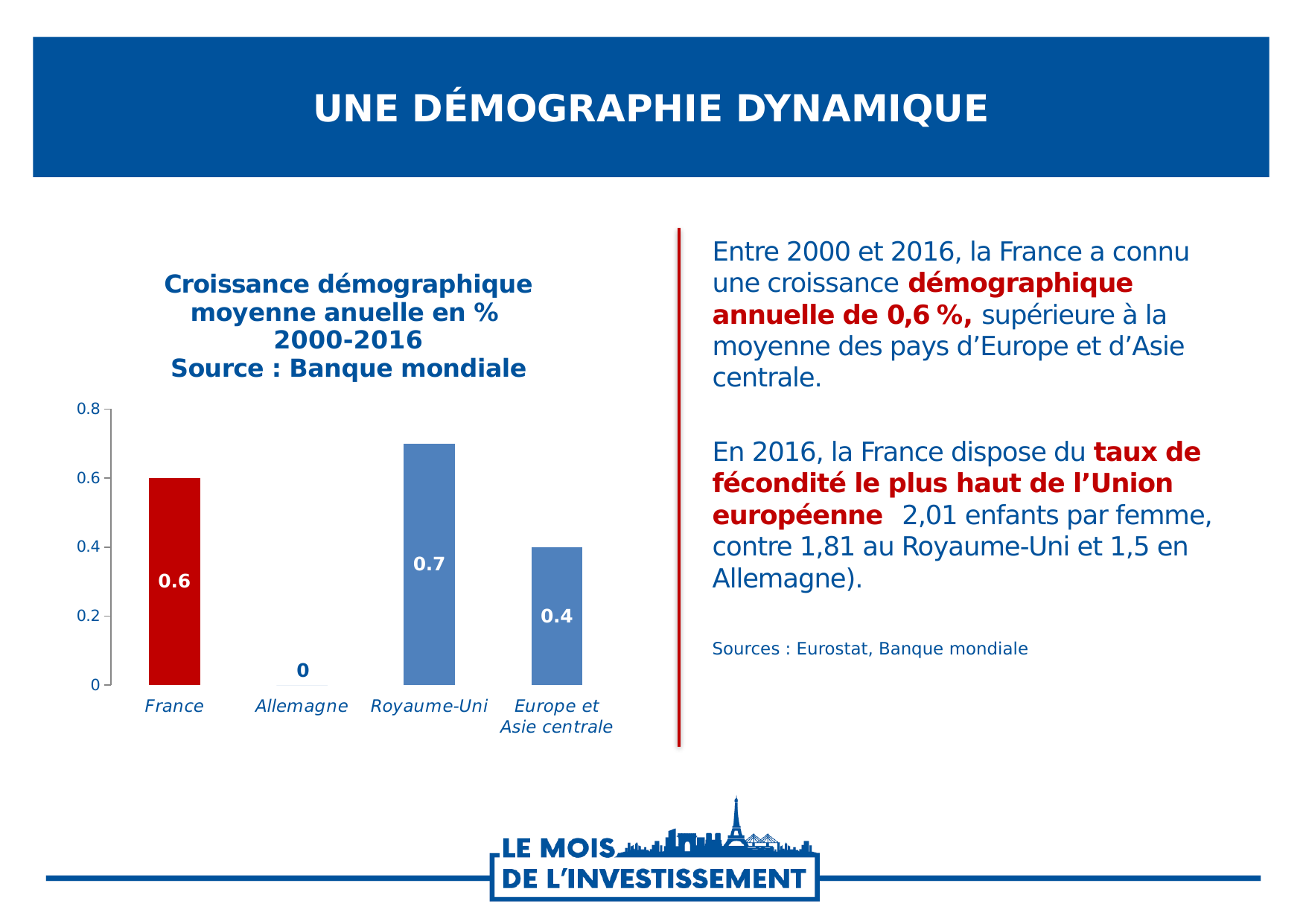

# Une démographie dynamique
Entre 2000 et 2016, la France a connu une croissance démographique annuelle de 0,6 %, supérieure à la moyenne des pays d’Europe et d’Asie centrale.

En 2016, la France dispose du taux de fécondité le plus haut de l’Union européenne (2,01 enfants par femme, contre 1,81 au Royaume-Uni et 1,5 en Allemagne).

Sources : Eurostat, Banque mondiale

### Chart: Croissance démographique moyenne anuelle en %
2000-2016
Source : Banque mondiale

| Category | Croissance démographique moyenne anuelle en % (2000-2016) |
|---|---|
| France | 0.6 |
| Allemagne | 0.0 |
| Royaume-Uni | 0.7 |
| Europe et Asie centrale | 0.4 |